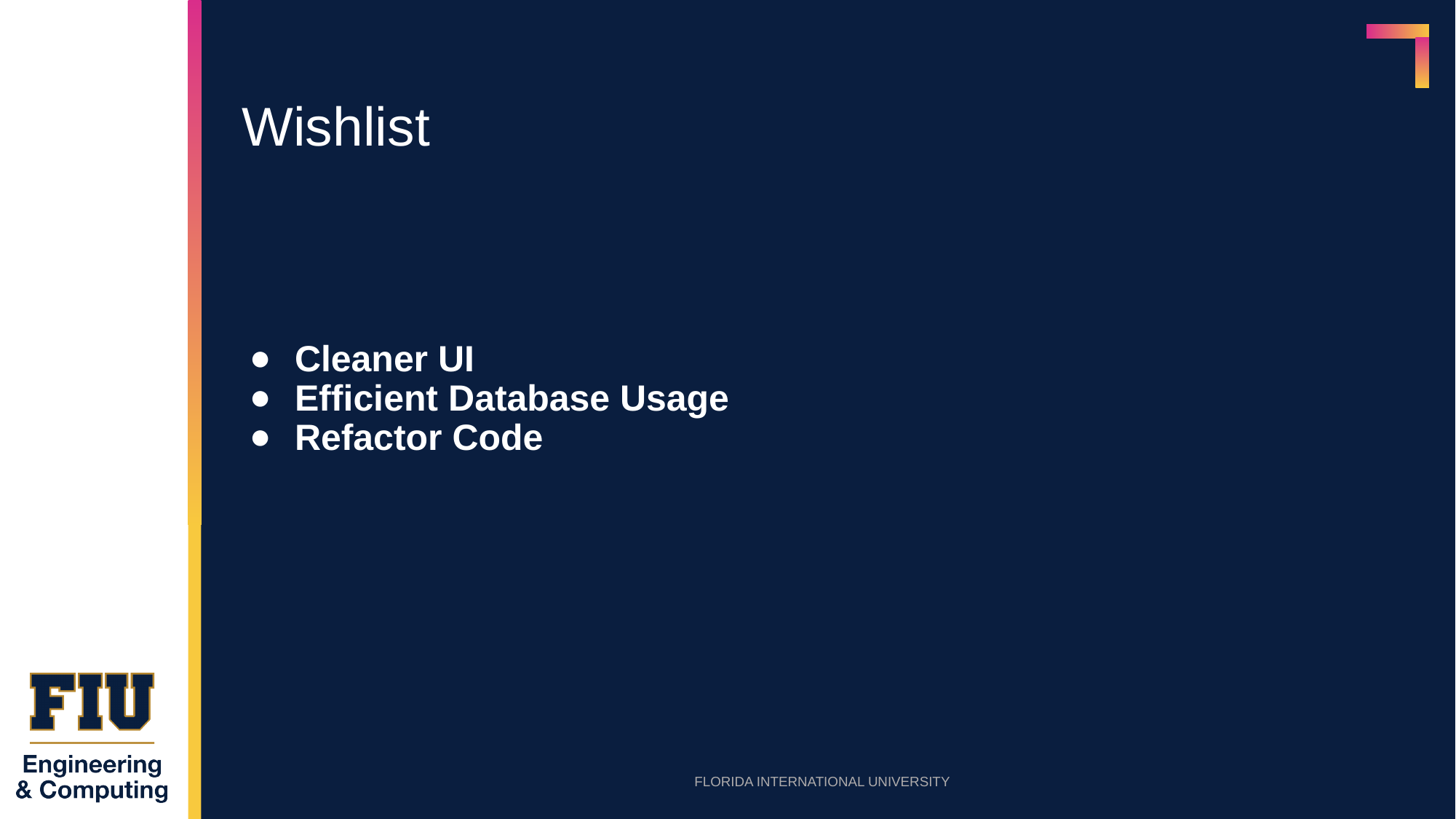

# Wishlist
Cleaner UI
Efficient Database Usage
Refactor Code